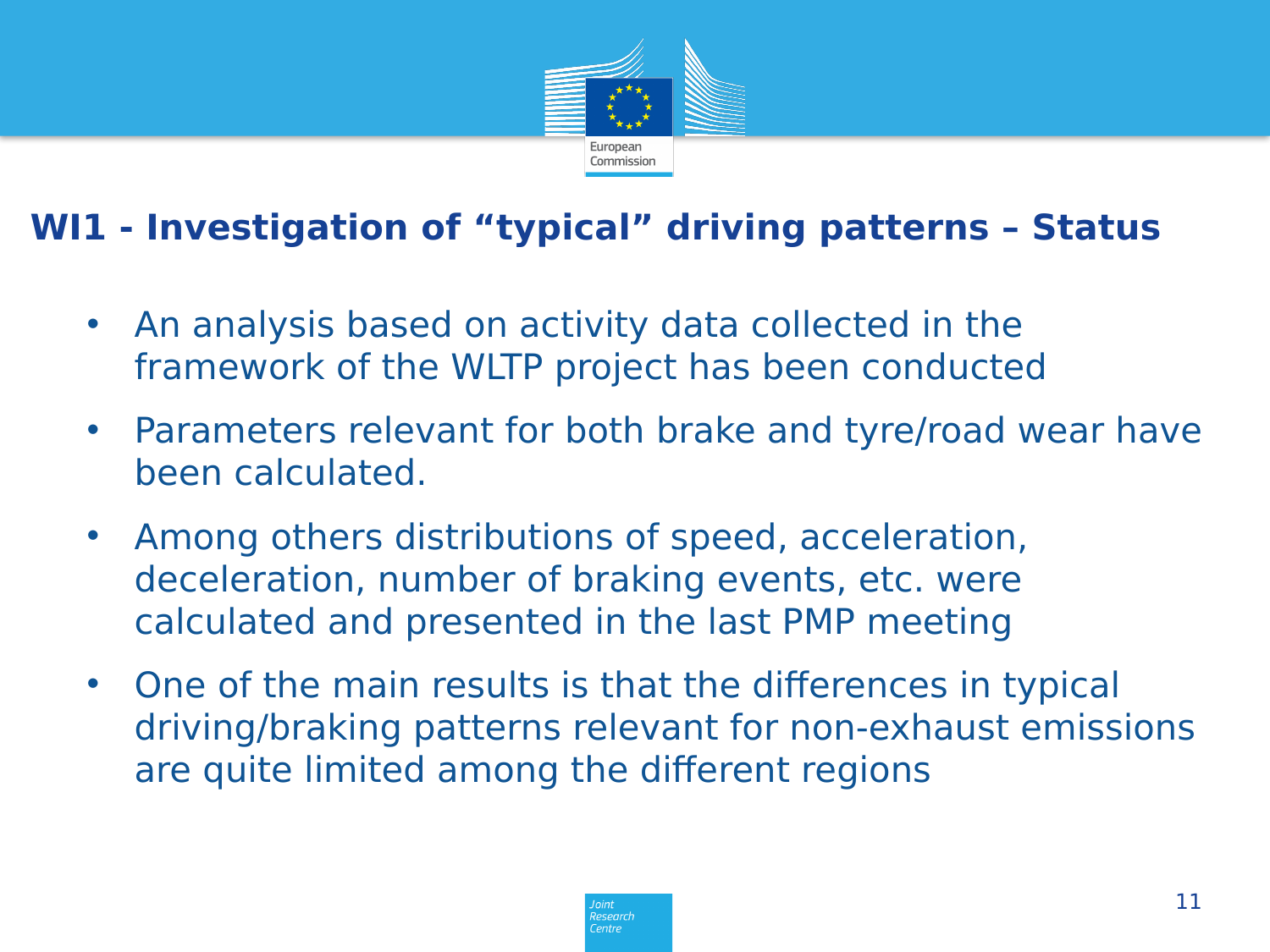

WI1 - Investigation of “typical” driving patterns – Status
An analysis based on activity data collected in the framework of the WLTP project has been conducted
Parameters relevant for both brake and tyre/road wear have been calculated.
Among others distributions of speed, acceleration, deceleration, number of braking events, etc. were calculated and presented in the last PMP meeting
One of the main results is that the differences in typical driving/braking patterns relevant for non-exhaust emissions are quite limited among the different regions